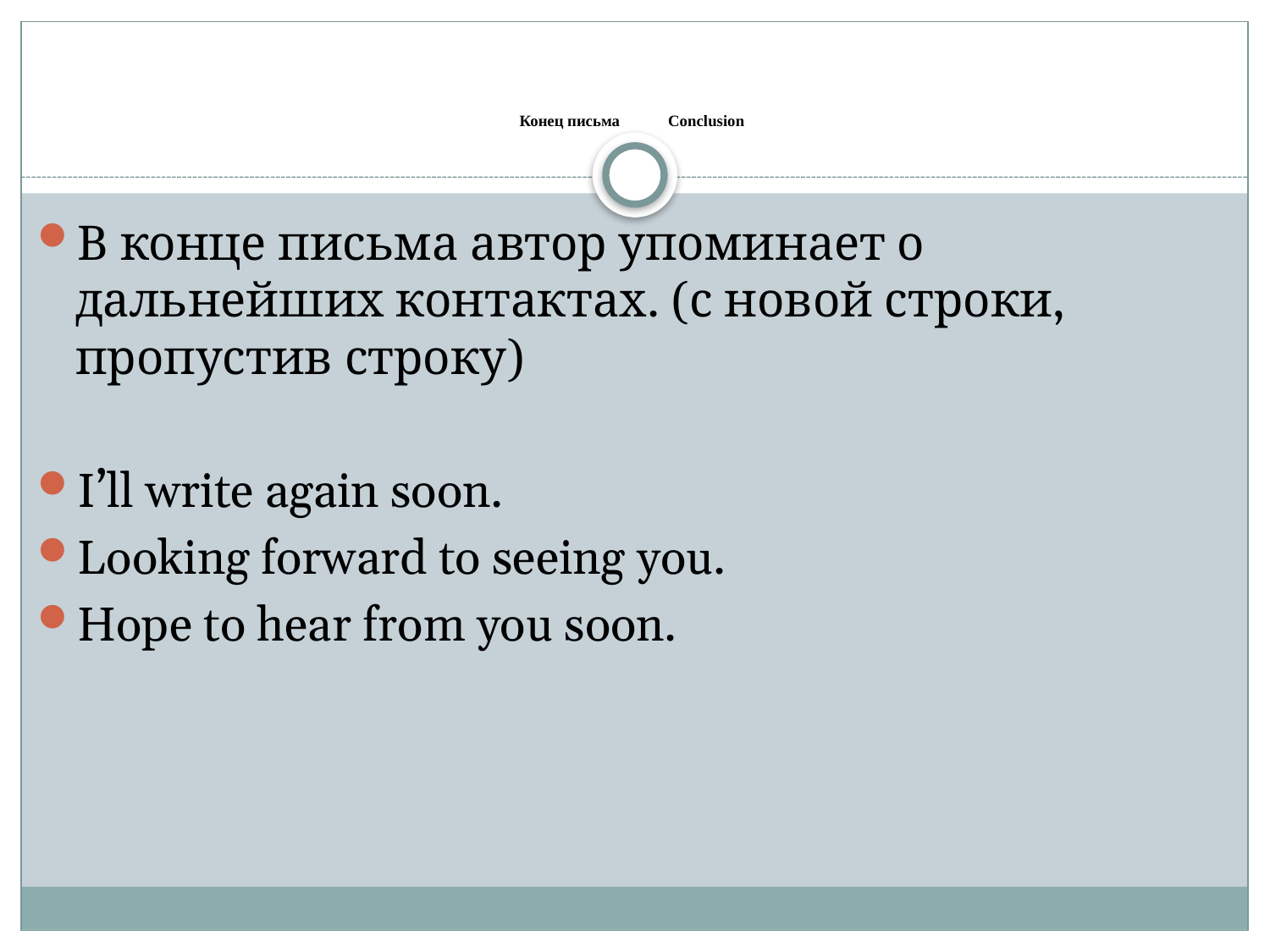

# Конец письма            Conclusion
В конце письма автор упоминает о дальнейших контактах. (с новой строки, пропустив строку)

I’ll write again soon.
Looking forward to seeing you.
Hope to hear from you soon.